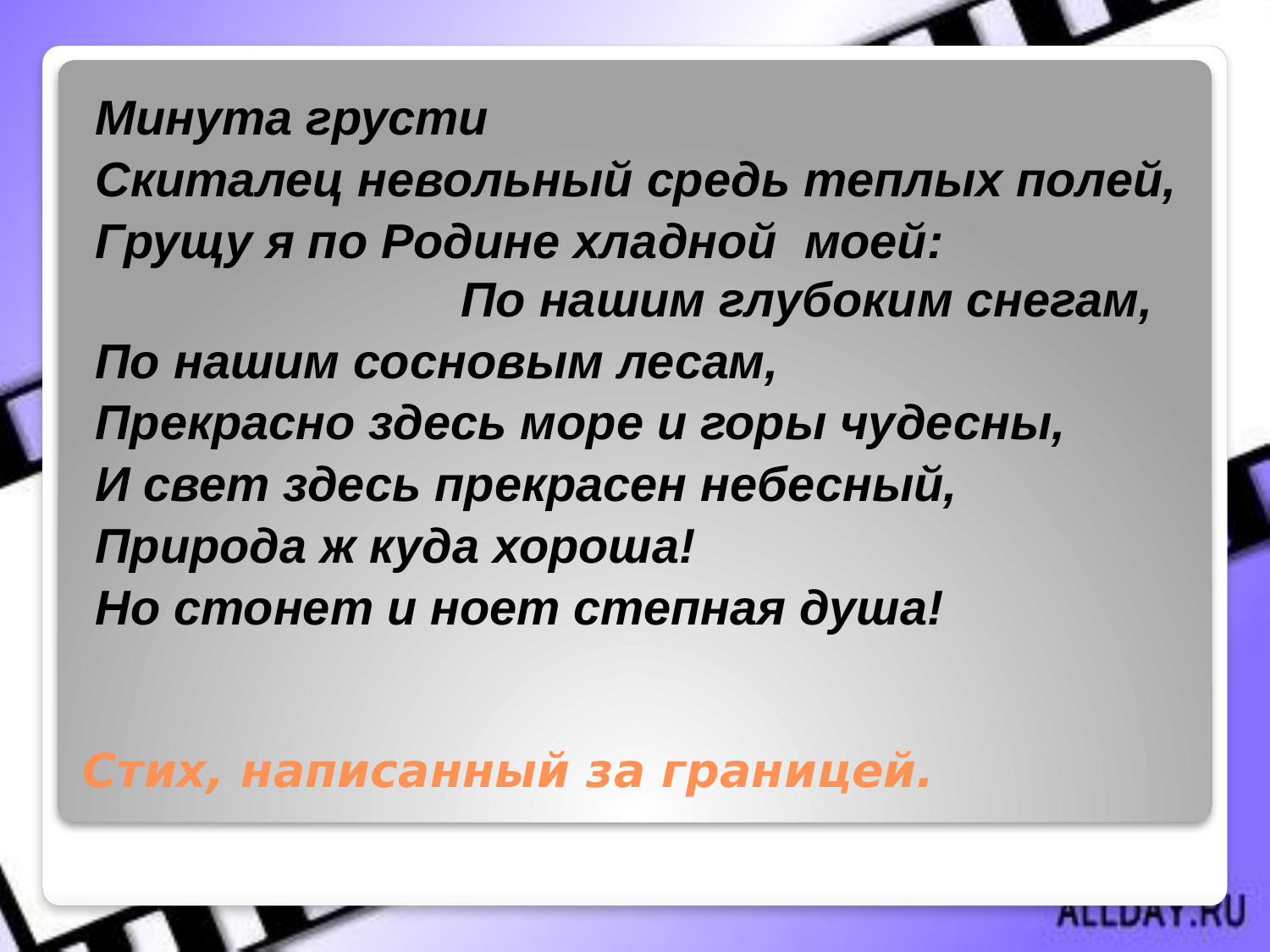

Минута грусти
Скиталец невольный средь теплых полей,
Грущу я по Родине хладной  моей:                                           По нашим глубоким снегам,
По нашим сосновым лесам,
Прекрасно здесь море и горы чудесны,
И свет здесь прекрасен небесный,
Природа ж куда хороша!
Но стонет и ноет степная душа!

# Стих, написанный за границей.